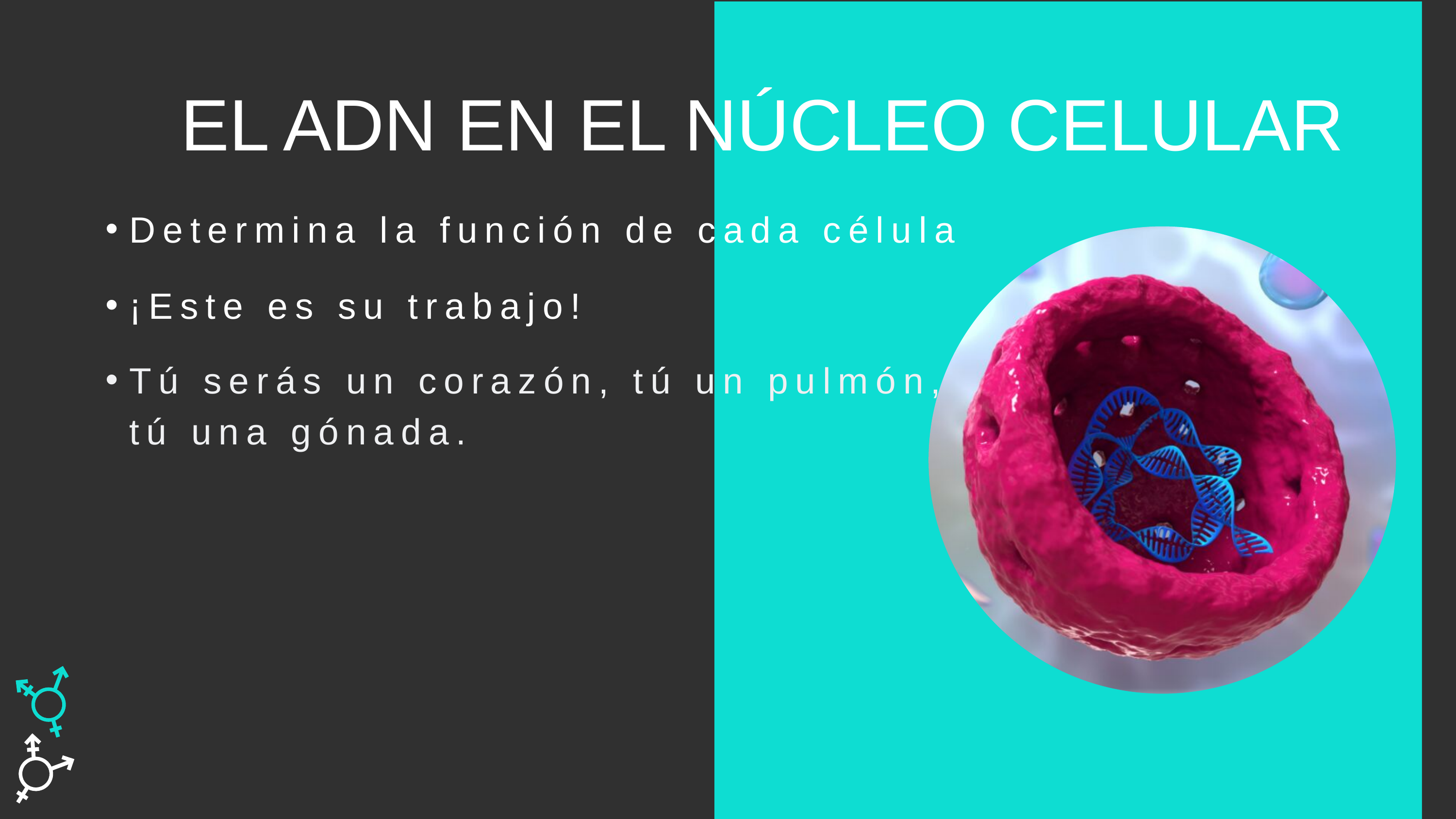

EL ADN EN EL NÚCLEO CELULAR
Determina la función de cada célula

¡Este es su trabajo!
Tú serás un corazón, tú un pulmón,
tú una gónada.